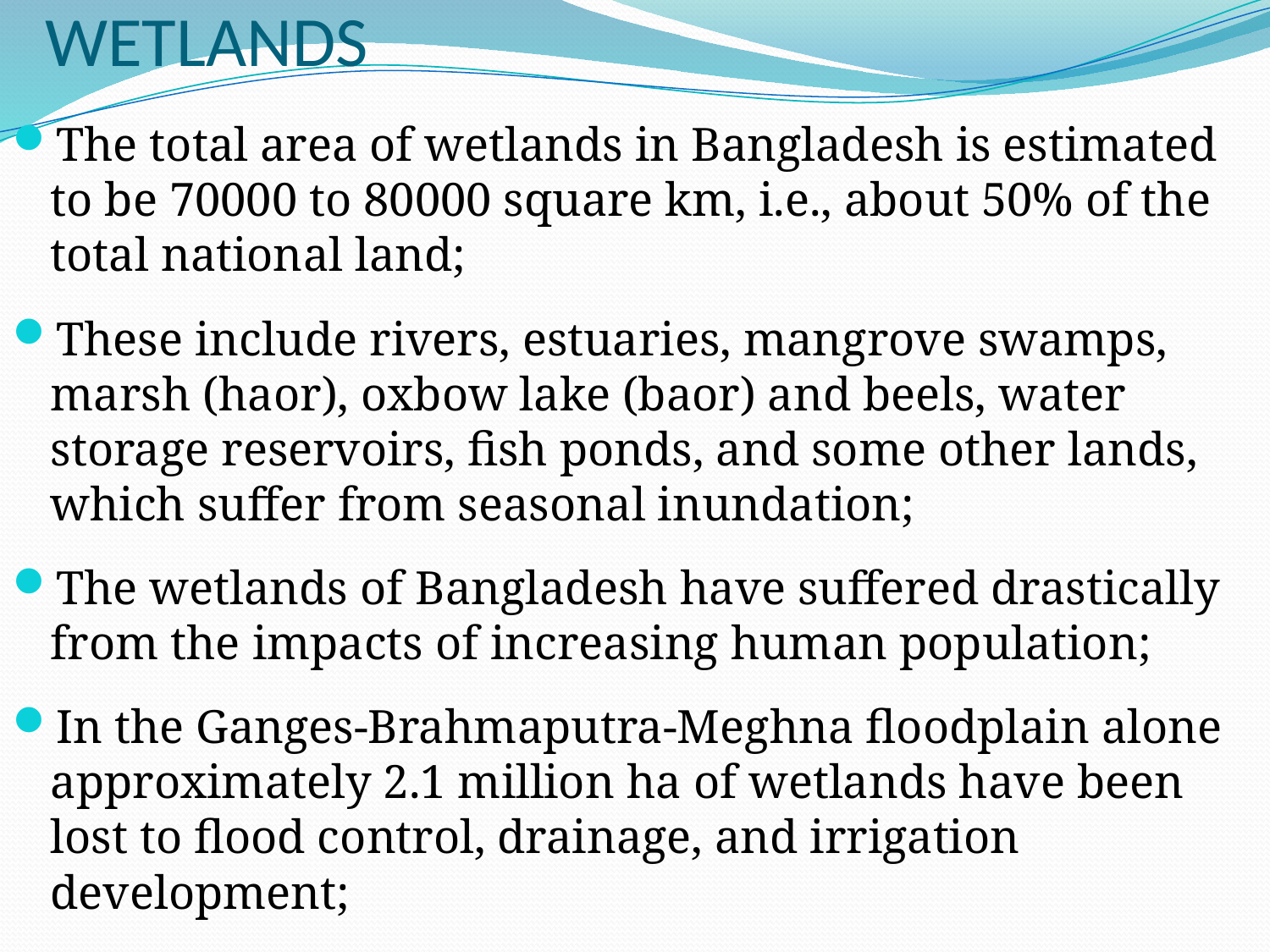

# WETLANDS
The total area of wetlands in Bangladesh is estimated to be 70000 to 80000 square km, i.e., about 50% of the total national land;

These include rivers, estuaries, mangrove swamps, marsh (haor), oxbow lake (baor) and beels, water storage reservoirs, fish ponds, and some other lands, which suffer from seasonal inundation;

The wetlands of Bangladesh have suffered drastically from the impacts of increasing human population;

In the Ganges-Brahmaputra-Meghna floodplain alone approximately 2.1 million ha of wetlands have been lost to flood control, drainage, and irrigation development;